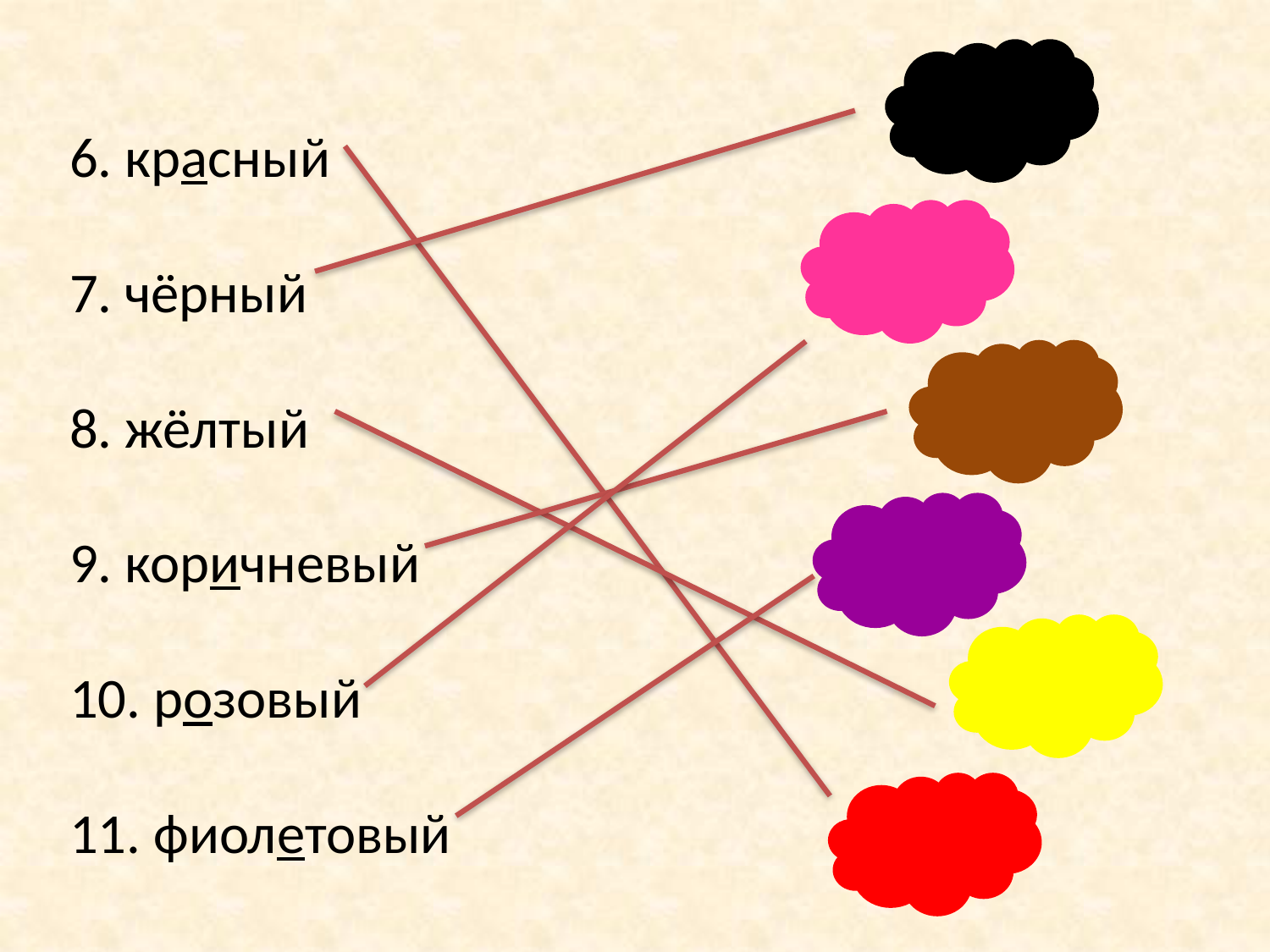

6. красный
7. чёрный
8. жёлтый
9. коричневый
10. розовый
11. фиолетовый